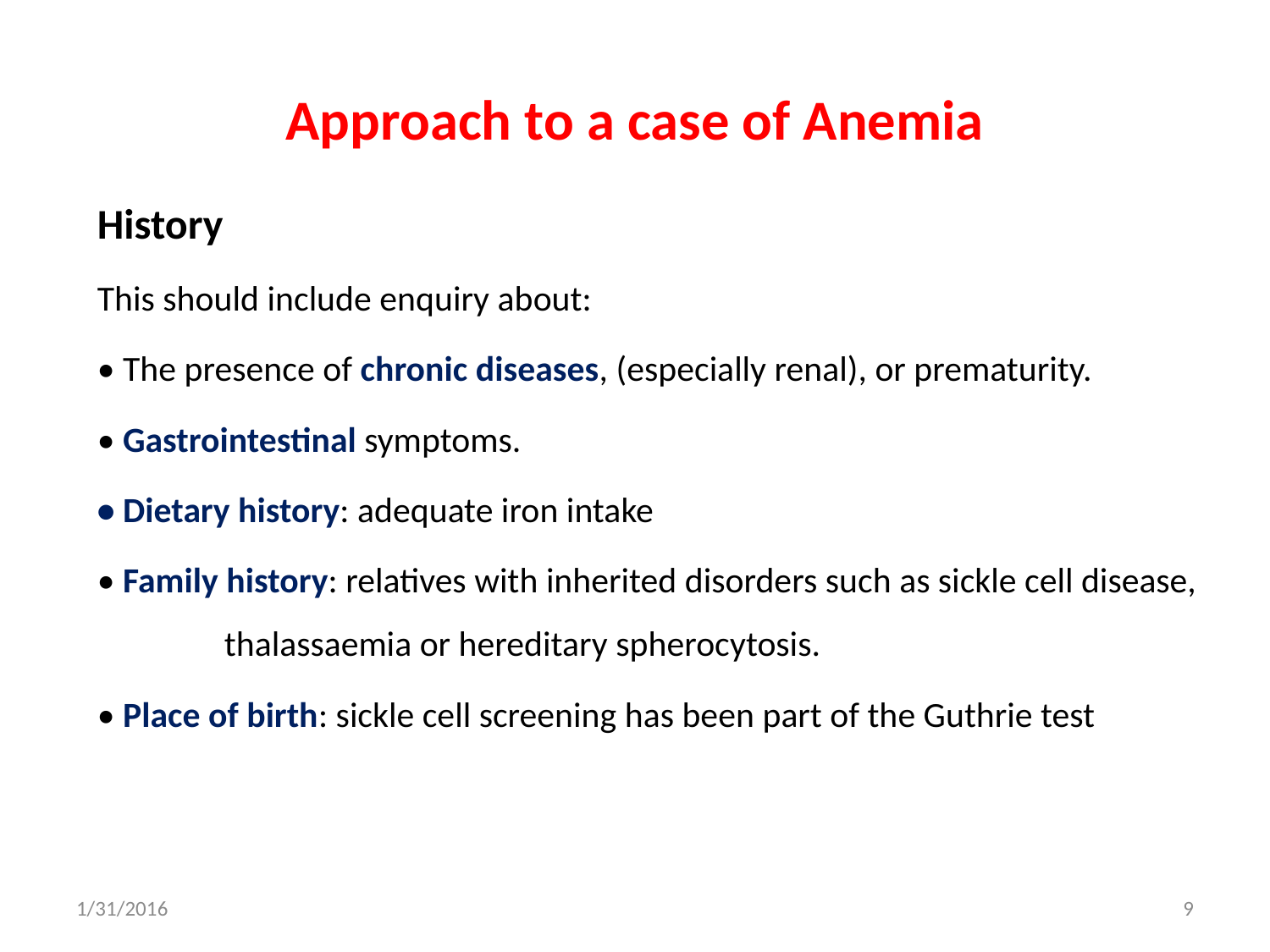

# Approach to a case of Anemia
History
This should include enquiry about:
• The presence of chronic diseases, (especially renal), or prematurity.
• Gastrointestinal symptoms.
• Dietary history: adequate iron intake
• Family history: relatives with inherited disorders such as sickle cell disease, 	thalassaemia or hereditary spherocytosis.
• Place of birth: sickle cell screening has been part of the Guthrie test
1/31/2016
9